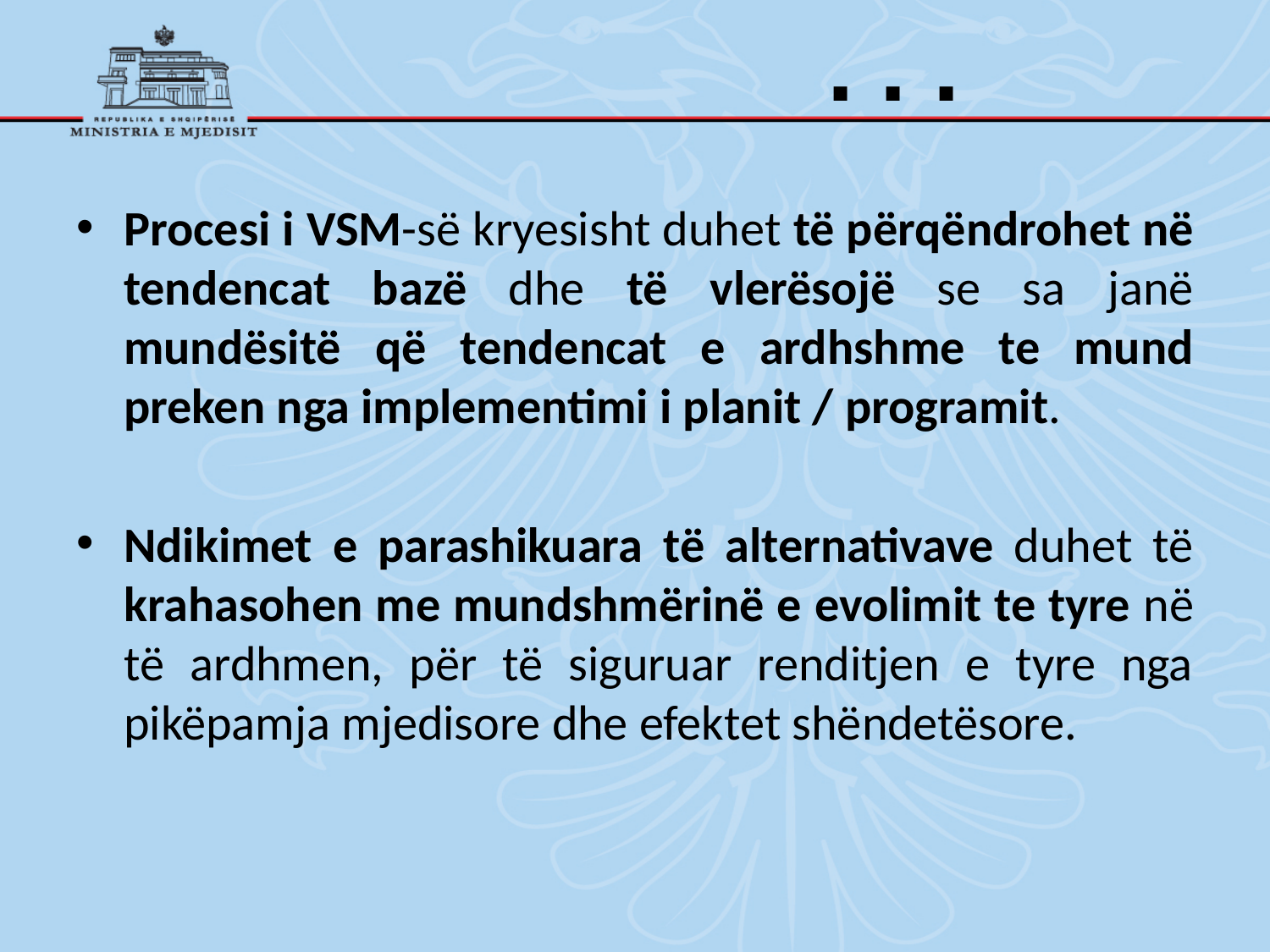

. . .
Procesi i VSM-së kryesisht duhet të përqëndrohet në tendencat bazë dhe të vlerësojë se sa janë mundësitë që tendencat e ardhshme te mund preken nga implementimi i planit / programit.

Ndikimet e parashikuara të alternativave duhet të krahasohen me mundshmërinë e evolimit te tyre në të ardhmen, për të siguruar renditjen e tyre nga pikëpamja mjedisore dhe efektet shëndetësore.